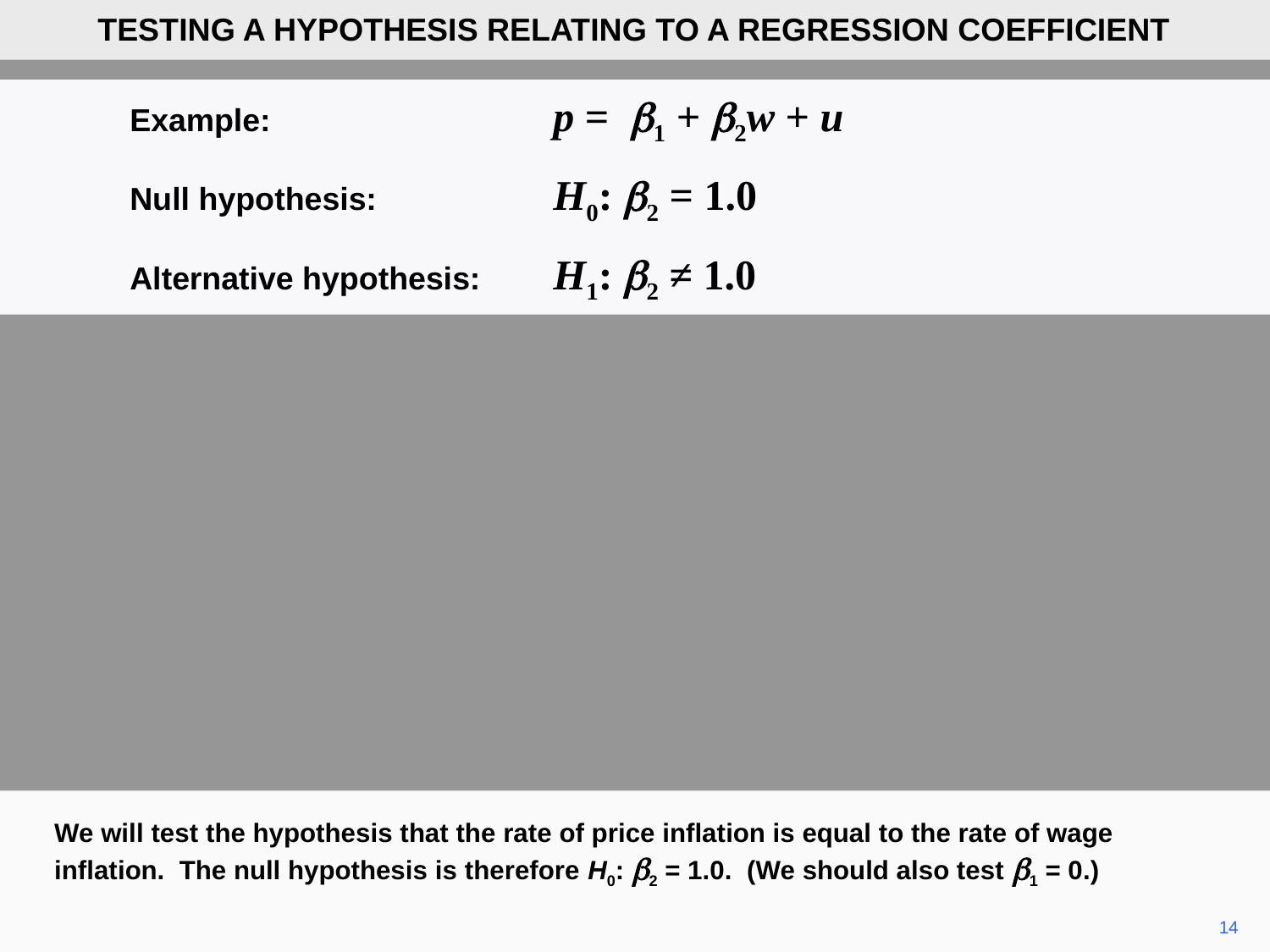

TESTING A HYPOTHESIS RELATING TO A REGRESSION COEFFICIENT

	Example:	p = β1 + β2w + u
	Null hypothesis:	H0: β2 = 1.0
	Alternative hypothesis:	H1: β2 ≠ 1.0

We will test the hypothesis that the rate of price inflation is equal to the rate of wage inflation.  The null hypothesis is therefore H0: β2 = 1.0.  (We should also test β1 = 0.)
14